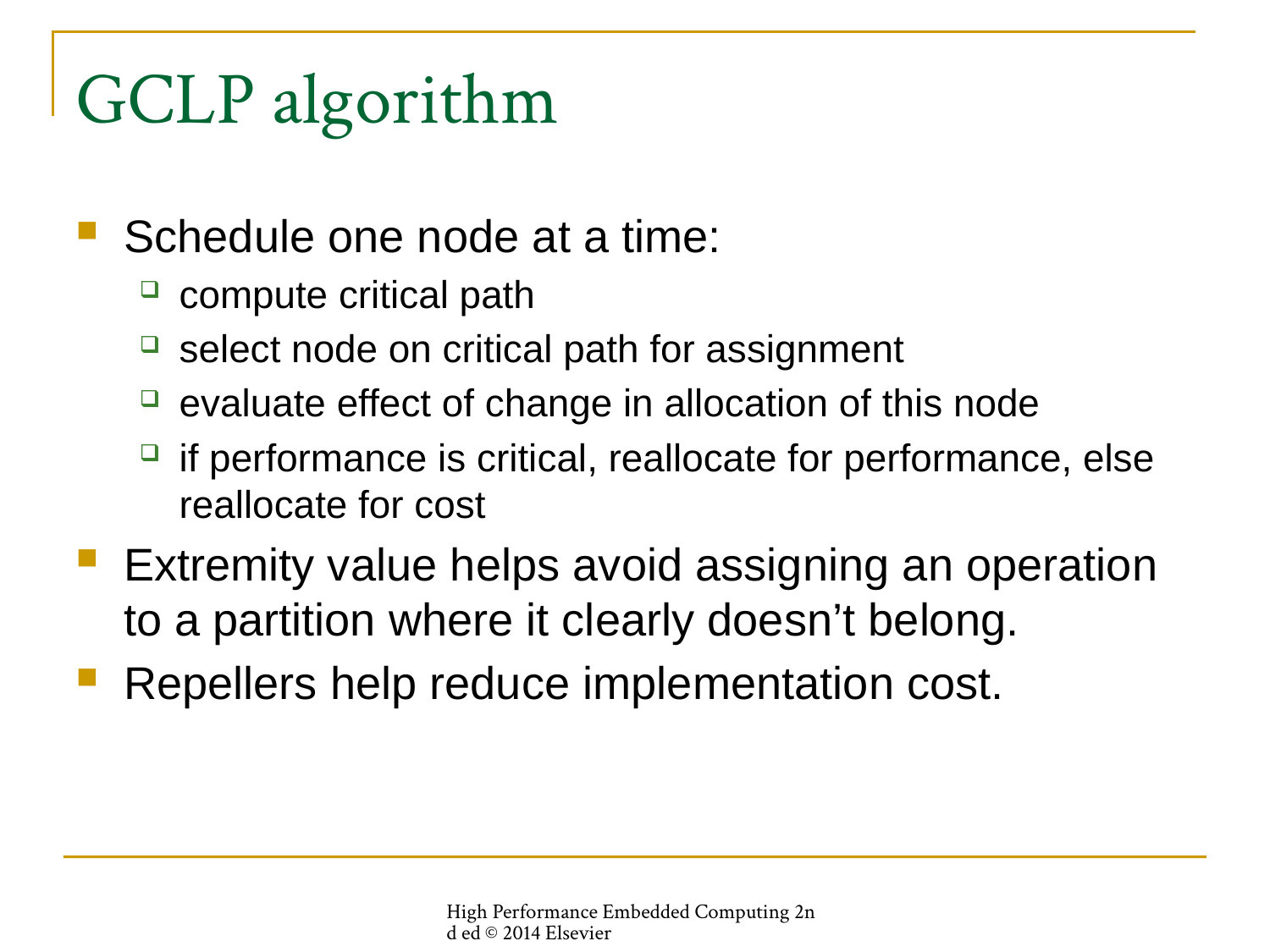

# GCLP algorithm
Schedule one node at a time:
compute critical path
select node on critical path for assignment
evaluate effect of change in allocation of this node
if performance is critical, reallocate for performance, else reallocate for cost
Extremity value helps avoid assigning an operation to a partition where it clearly doesn’t belong.
Repellers help reduce implementation cost.
High Performance Embedded Computing 2nd ed © 2014 Elsevier